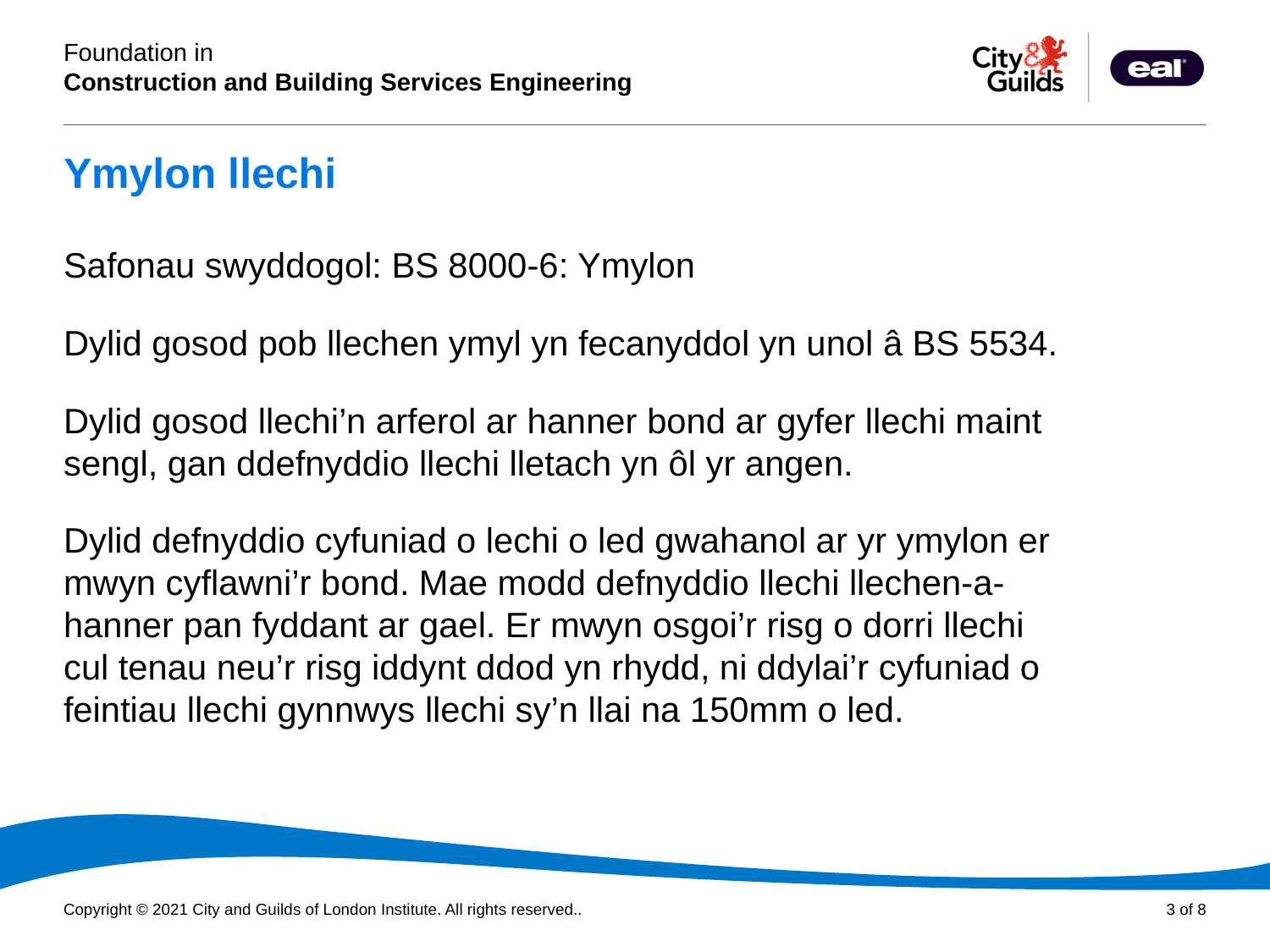

# Ymylon llechi
Safonau swyddogol: BS 8000-6: Ymylon
Dylid gosod pob llechen ymyl yn fecanyddol yn unol â BS 5534.
Dylid gosod llechi’n arferol ar hanner bond ar gyfer llechi maint sengl, gan ddefnyddio llechi lletach yn ôl yr angen.
Dylid defnyddio cyfuniad o lechi o led gwahanol ar yr ymylon er mwyn cyflawni’r bond. Mae modd defnyddio llechi llechen-a-hanner pan fyddant ar gael. Er mwyn osgoi’r risg o dorri llechi cul tenau neu’r risg iddynt ddod yn rhydd, ni ddylai’r cyfuniad o feintiau llechi gynnwys llechi sy’n llai na 150mm o led.